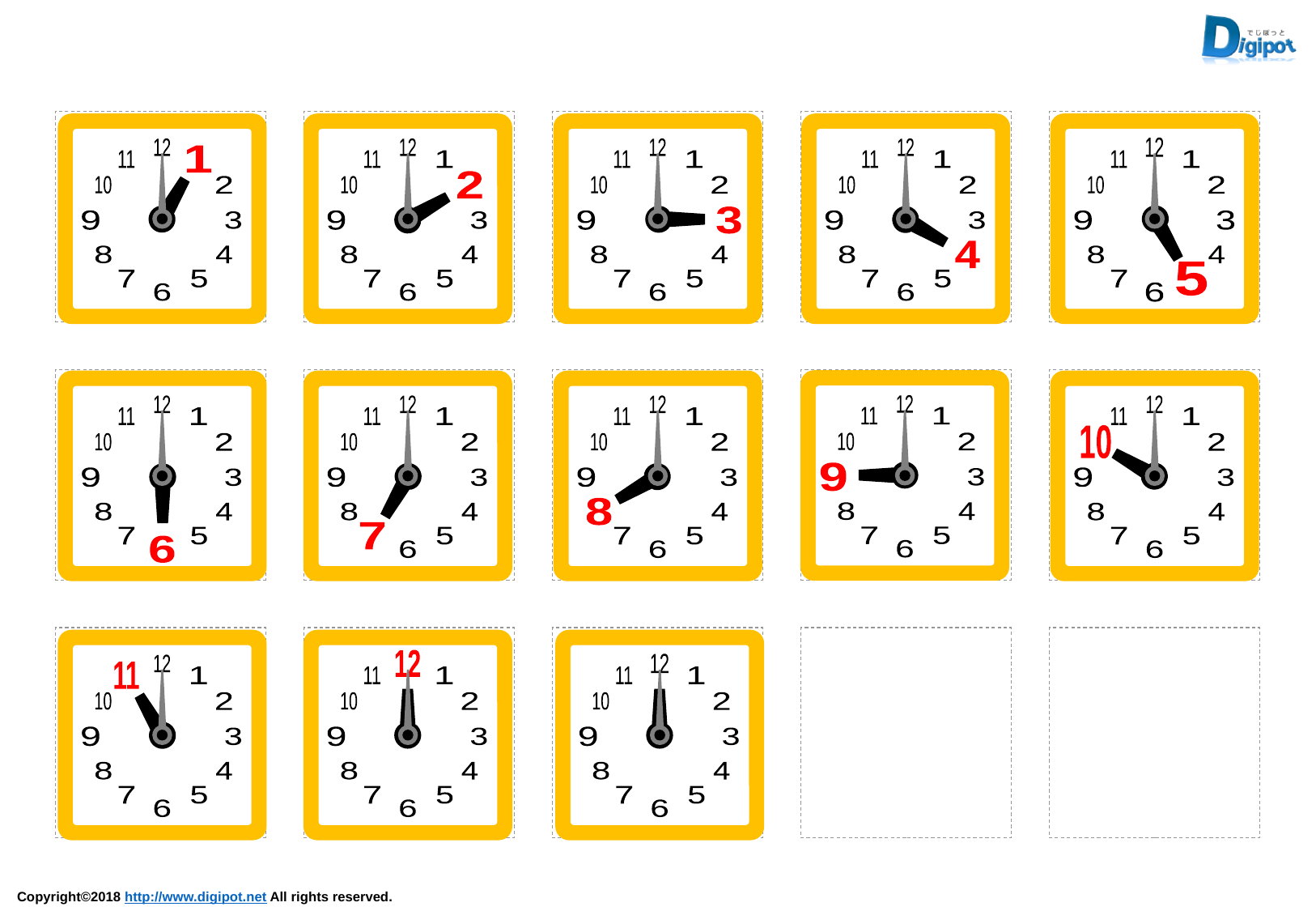

12
 1
11

10
2
9
3

8
4
7
5
6

12
11
 1

2
10

9
3

8
4
7
5
6

12
11
 1

10
2

3
9

8
4
7
5
6

12
11
 1

10
2

9
3

4
8
7
5
6

12
11
 1

10
2

9
3

8
4
5
7
6

12
11
 1

10
2

9
3

8
4
7
5
6

12
11
 1

10
2

9
3

8
4
7
5
6

12
11
 1

10
2

9
3

8
4
7
5
6

12
11
 1

10
2

9
3

8
4
7
5
6

12
11
 1

10
2

9
3

8
4
7
5
6

12
11
 1

10
2
9
3

8
4
7
5
6

12
11
 1

10
2
9
3

8
4
7
5
6

12
11
 1

10
2
9
3

8
4
7
5
6